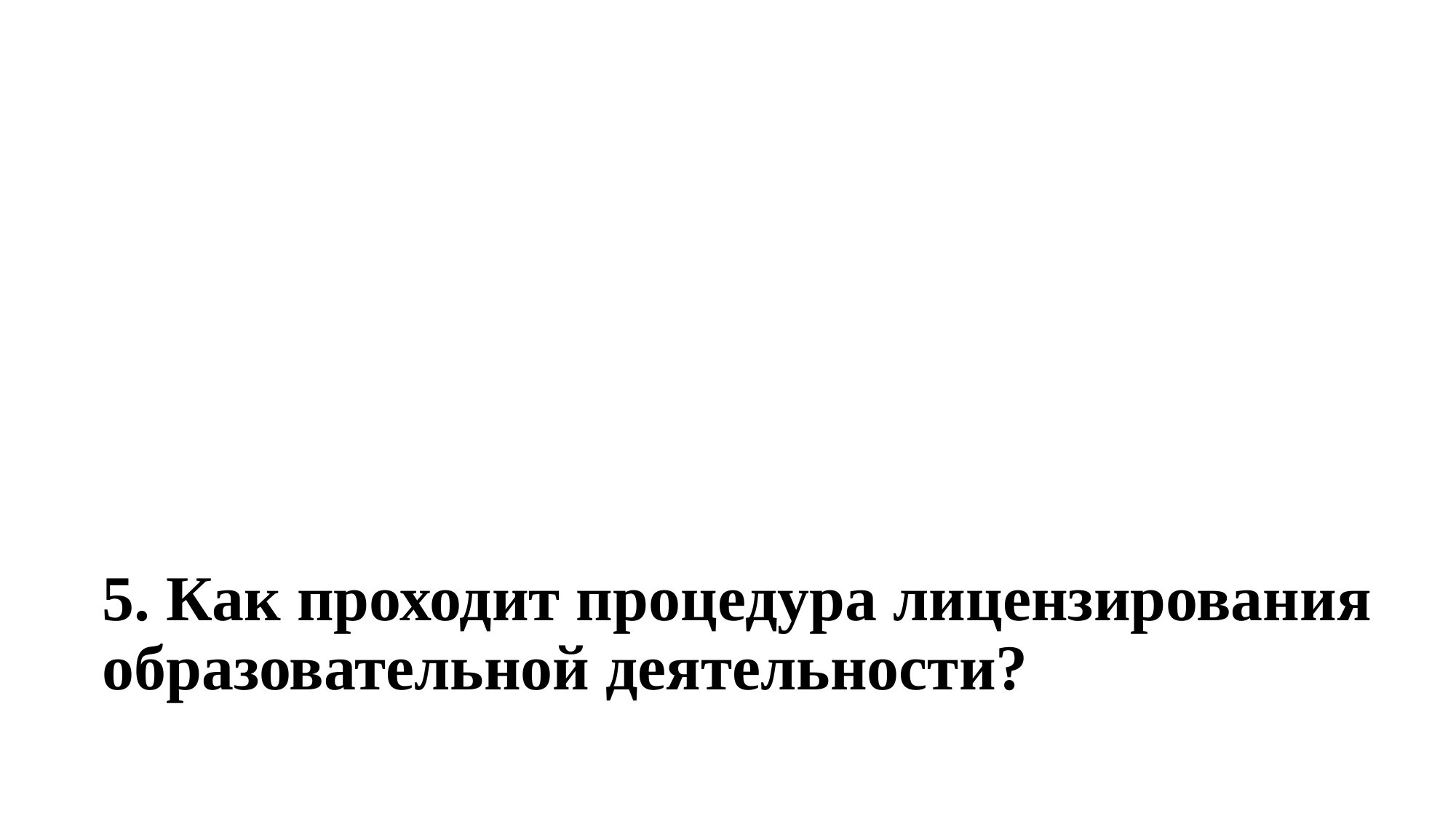

# 5. Как проходит процедура лицензирования образовательной деятельности?